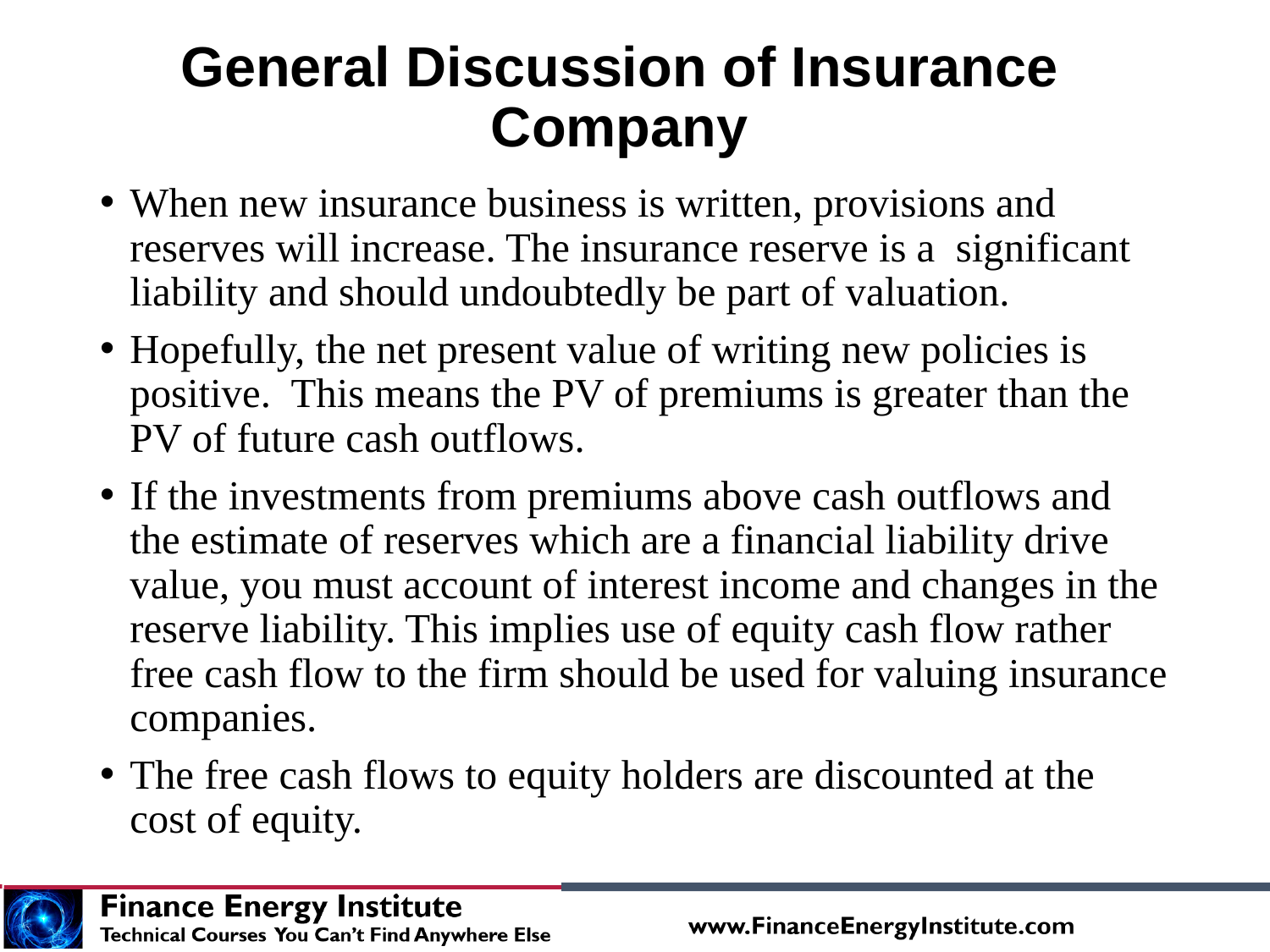

# General Discussion of Insurance Company
When new insurance business is written, provisions and reserves will increase. The insurance reserve is a  significant liability and should undoubtedly be part of valuation.
Hopefully, the net present value of writing new policies is positive.  This means the PV of premiums is greater than the PV of future cash outflows.
If the investments from premiums above cash outflows and the estimate of reserves which are a financial liability drive value, you must account of interest income and changes in the reserve liability. This implies use of equity cash flow rather free cash flow to the firm should be used for valuing insurance companies.
The free cash flows to equity holders are discounted at the cost of equity.